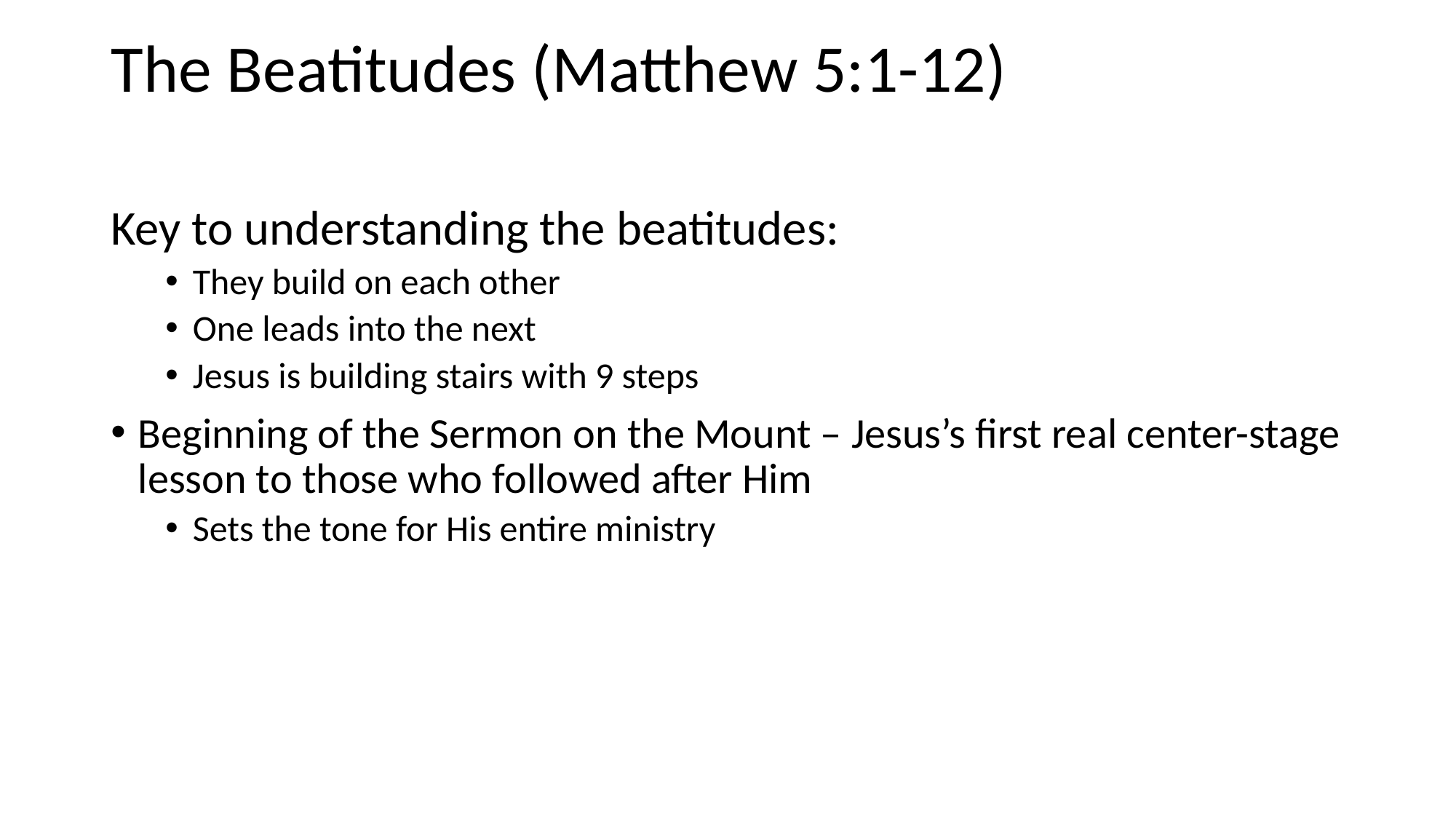

# The Beatitudes (Matthew 5:1-12)

Key to understanding the beatitudes:
They build on each other
One leads into the next
Jesus is building stairs with 9 steps
Beginning of the Sermon on the Mount – Jesus’s first real center-stage lesson to those who followed after Him
Sets the tone for His entire ministry